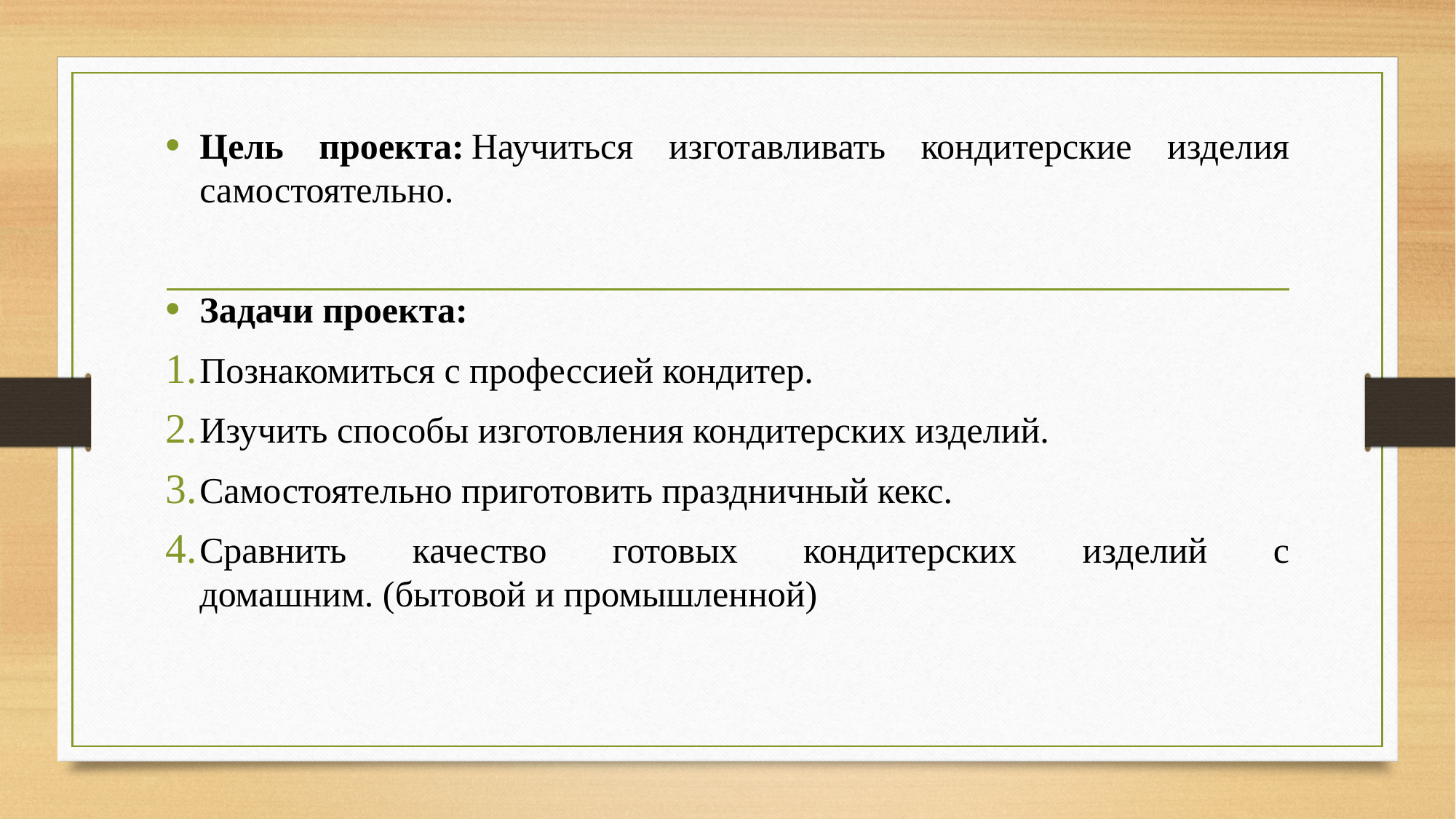

Цель проекта: Научиться изготавливать кондитерские изделия самостоятельно.

Задачи проекта:
Познакомиться с профессией кондитер.
Изучить способы изготовления кондитерских изделий.
Самостоятельно приготовить праздничный кекс.
Сравнить качество готовых кондитерских изделий с домашним. (бытовой и промышленной)